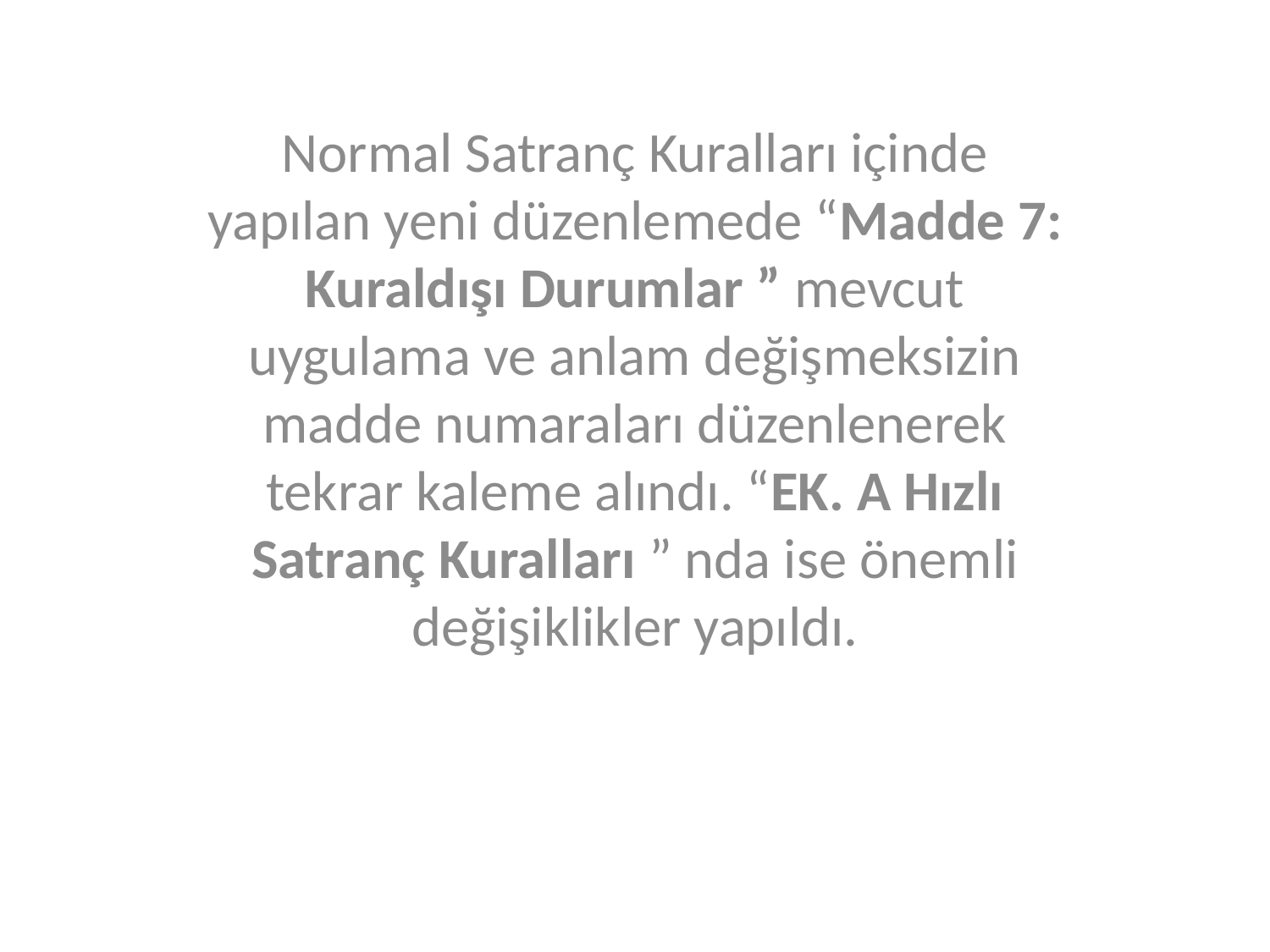

Normal Satranç Kuralları içinde yapılan yeni düzenlemede “Madde 7: Kuraldışı Durumlar ” mevcut uygulama ve anlam değişmeksizin madde numaraları düzenlenerek tekrar kaleme alındı. “EK. A Hızlı Satranç Kuralları ” nda ise önemli değişiklikler yapıldı.